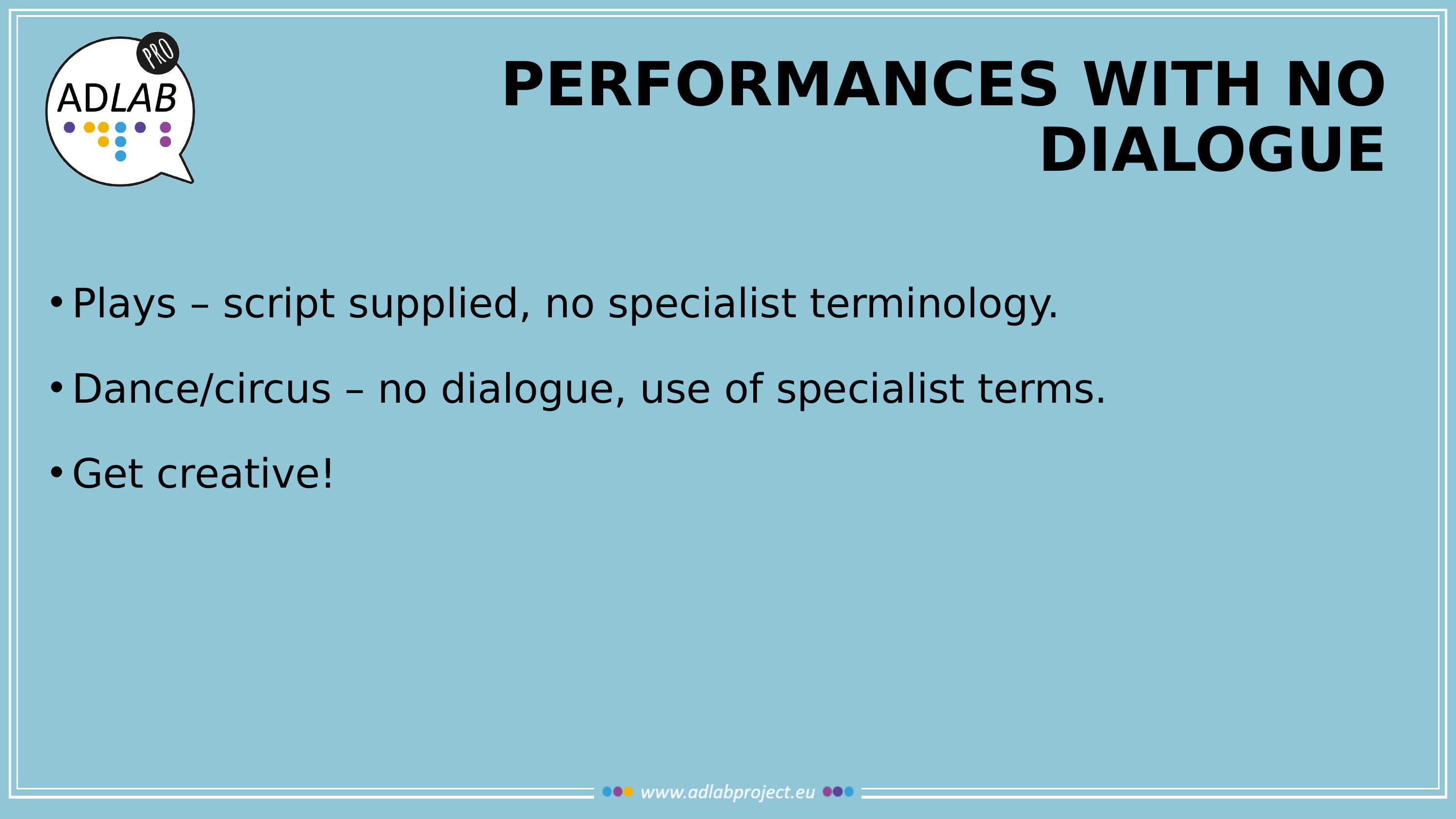

# Performances with no dialogue
Plays – script supplied, no specialist terminology.
Dance/circus – no dialogue, use of specialist terms.
Get creative!